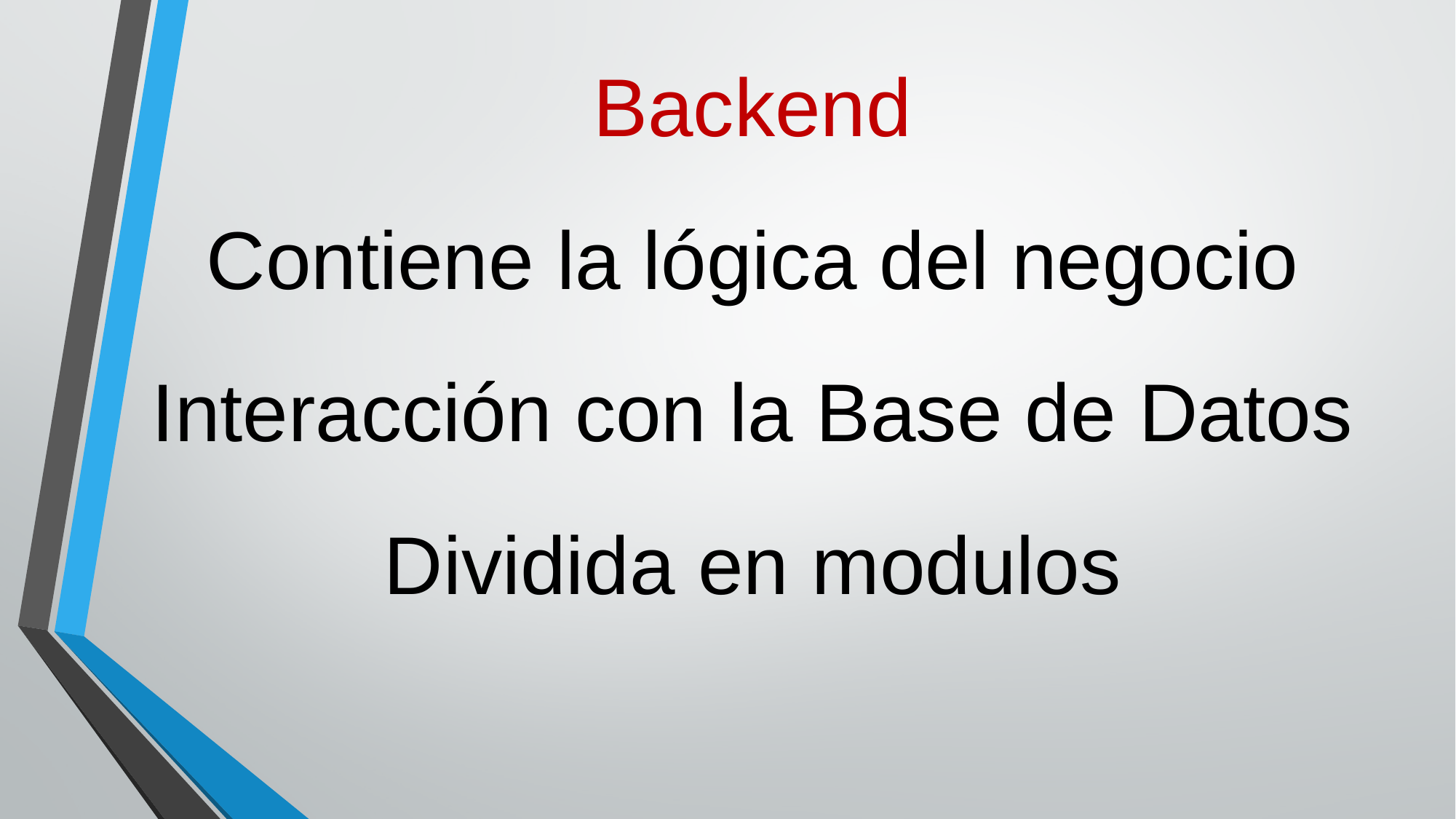

Backend
Contiene la lógica del negocio
Interacción con la Base de Datos
Dividida en modulos